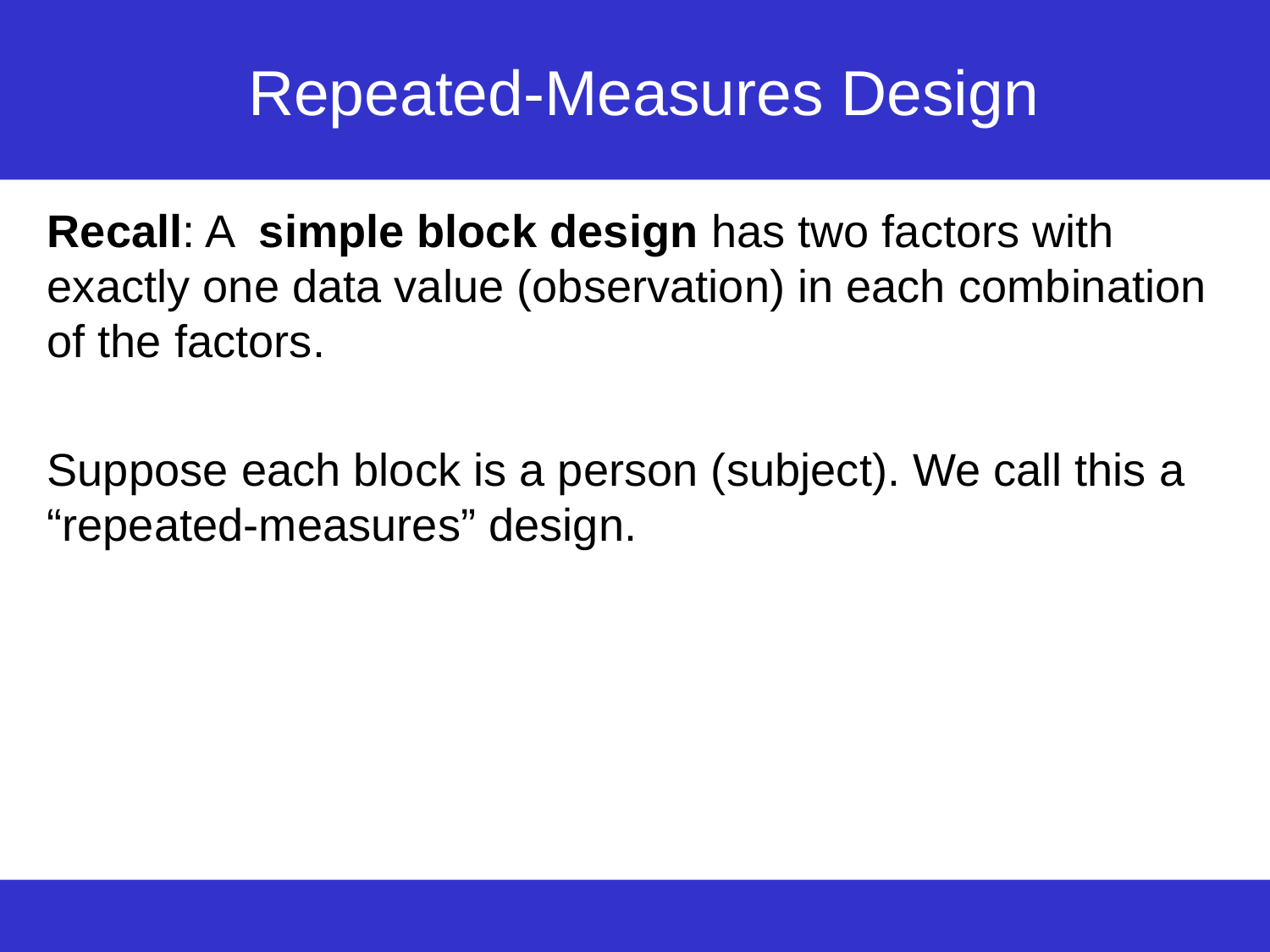

# Repeated-Measures Design
Recall: A  simple block design has two factors with exactly one data value (observation) in each combination of the factors.

Suppose each block is a person (subject). We call this a “repeated-measures” design.